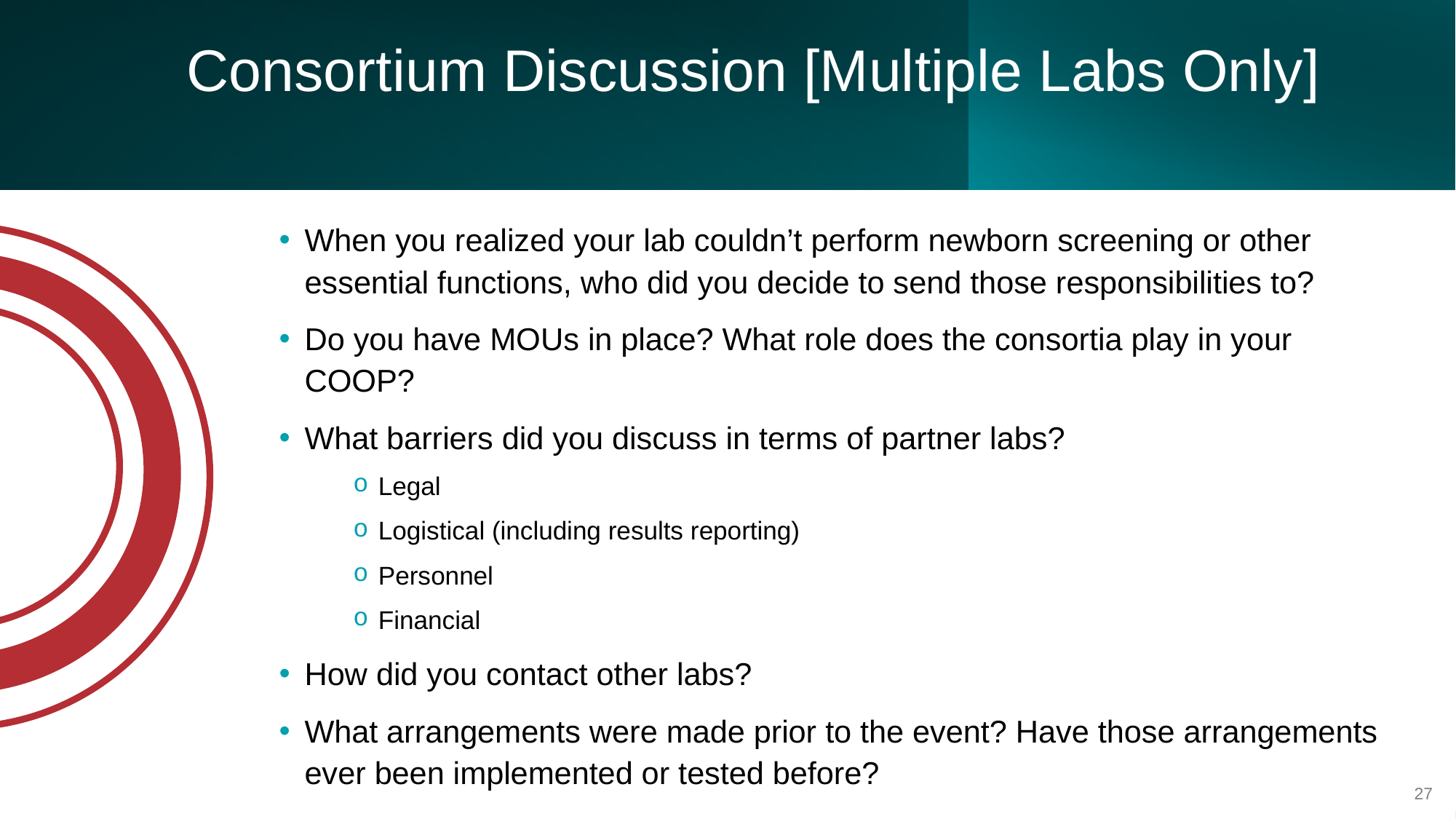

# Consortium Discussion [Multiple Labs Only]
When you realized your lab couldn’t perform newborn screening or other essential functions, who did you decide to send those responsibilities to?
Do you have MOUs in place? What role does the consortia play in your COOP?
What barriers did you discuss in terms of partner labs?
Legal
Logistical (including results reporting)
Personnel
Financial
How did you contact other labs?
What arrangements were made prior to the event? Have those arrangements ever been implemented or tested before?

27